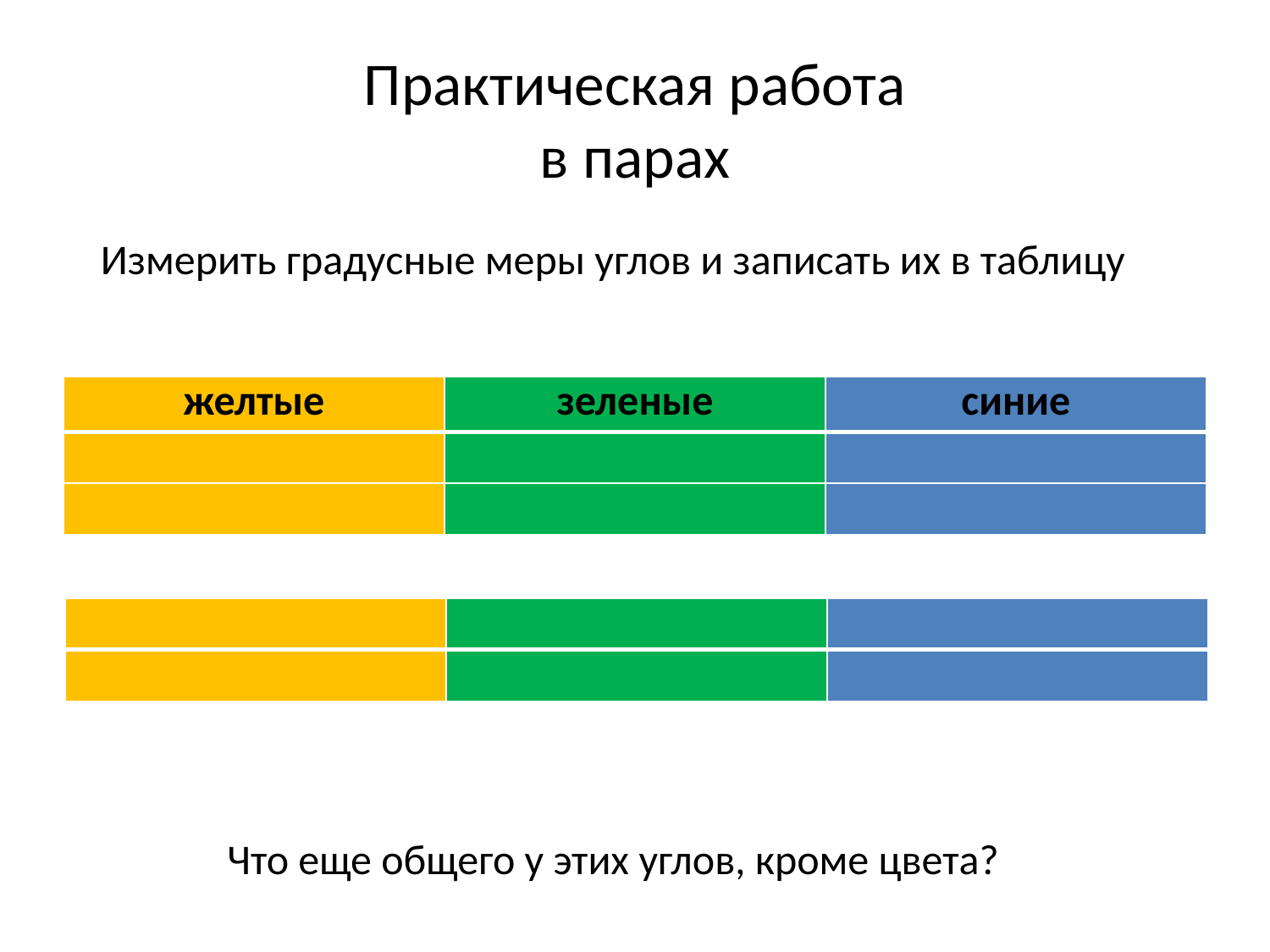

# Практическая работа в парах
Измерить градусные меры углов и записать их в таблицу
| желтые | зеленые | синие |
| --- | --- | --- |
|  |  |  |
|  |  |  |
|  |  |  |
| --- | --- | --- |
|  |  |  |
Что еще общего у этих углов, кроме цвета?